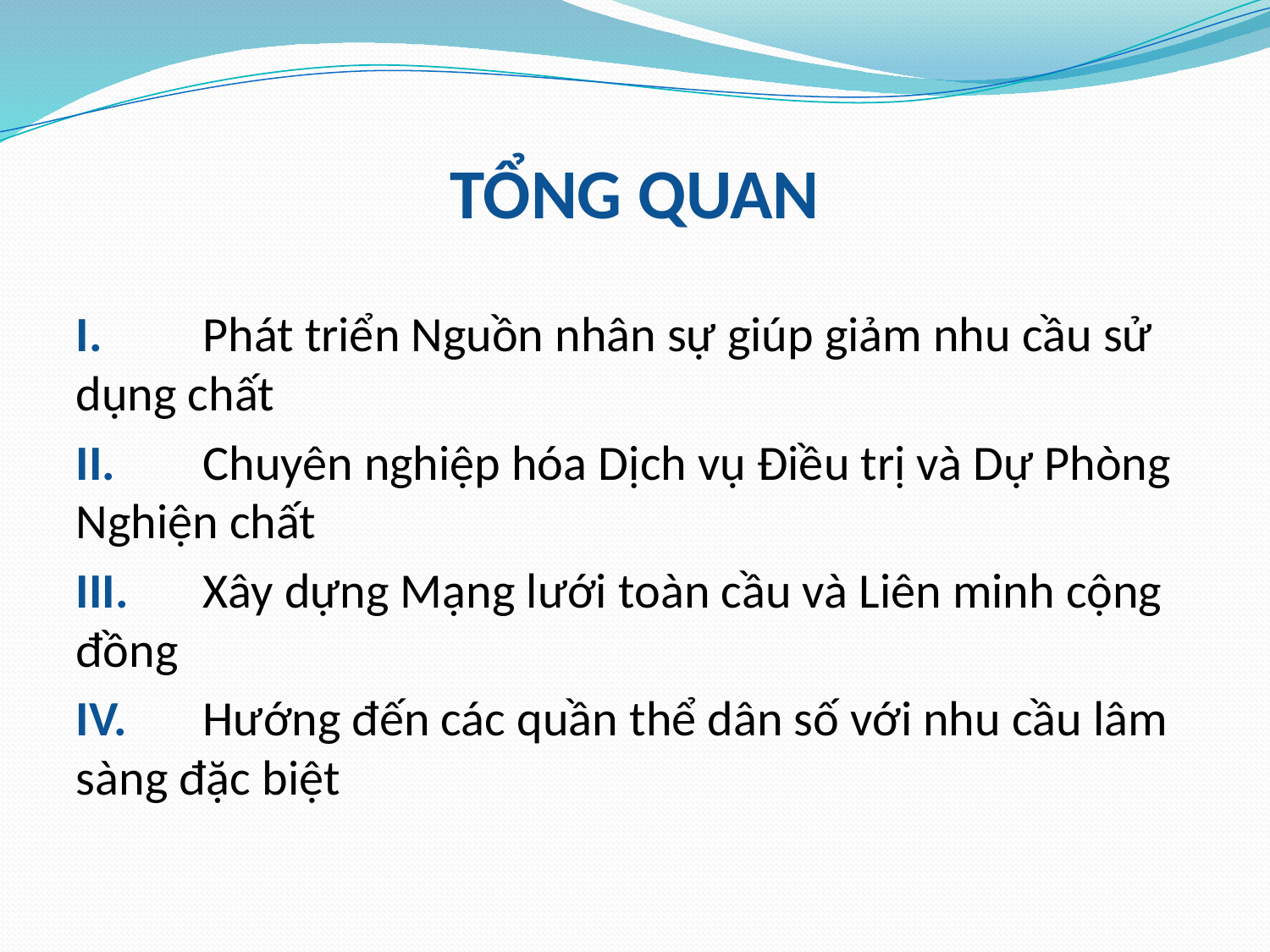

# TỔNG QUAN
I.	Phát triển Nguồn nhân sự giúp giảm nhu cầu sử 	dụng chất
II.	Chuyên nghiệp hóa Dịch vụ Điều trị và Dự Phòng 	Nghiện chất
III.	Xây dựng Mạng lưới toàn cầu và Liên minh cộng 	đồng
IV.	Hướng đến các quần thể dân số với nhu cầu lâm 	sàng đặc biệt